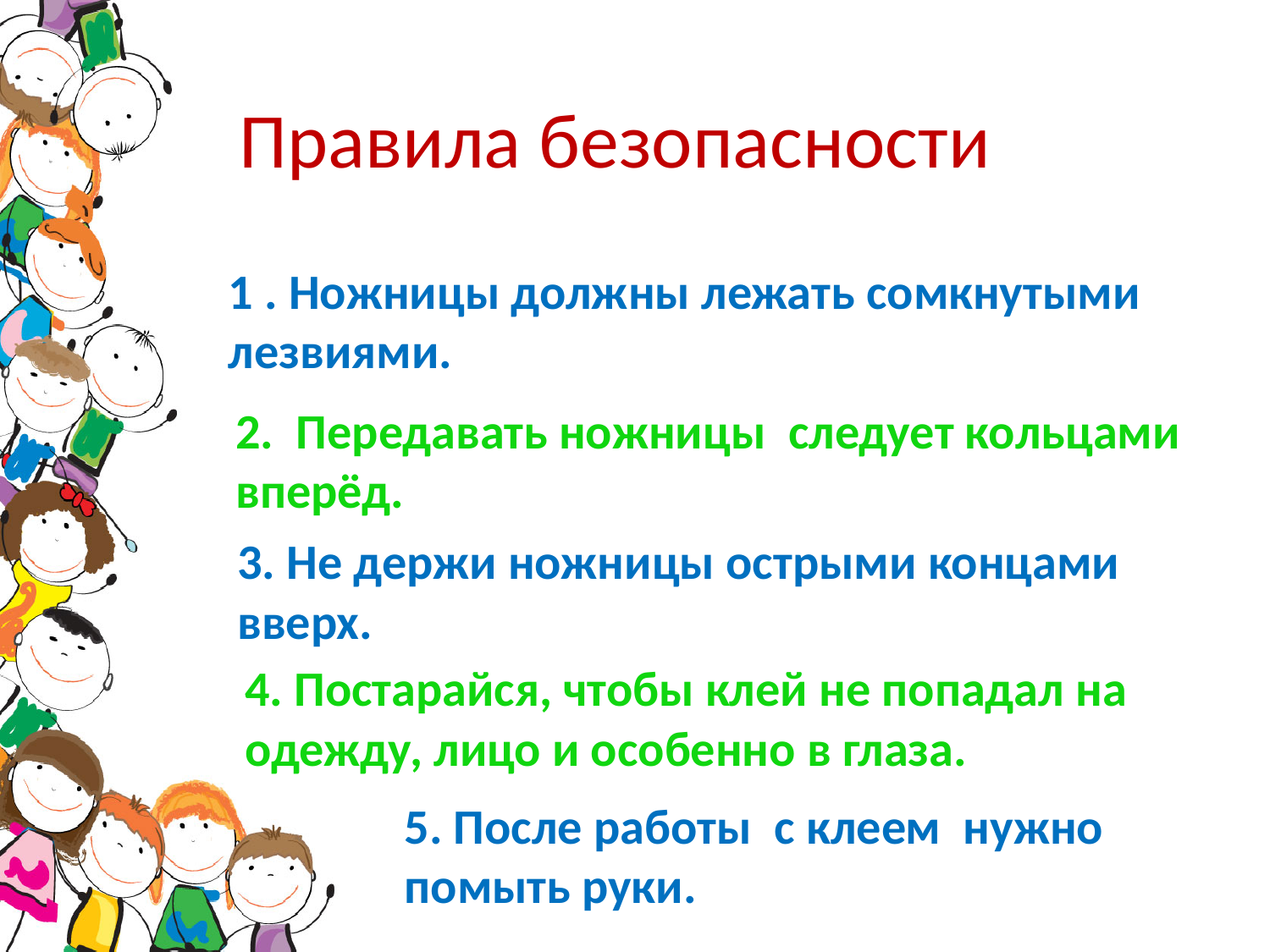

# Правила безопасности
1 . Ножницы должны лежать сомкнутыми лезвиями.
2.  Передавать ножницы  следует кольцами вперёд.
3. Не держи ножницы острыми концами вверх.
4. Постарайся, чтобы клей не попадал на одежду, лицо и особенно в глаза.
5. После работы  с клеем  нужно помыть руки.